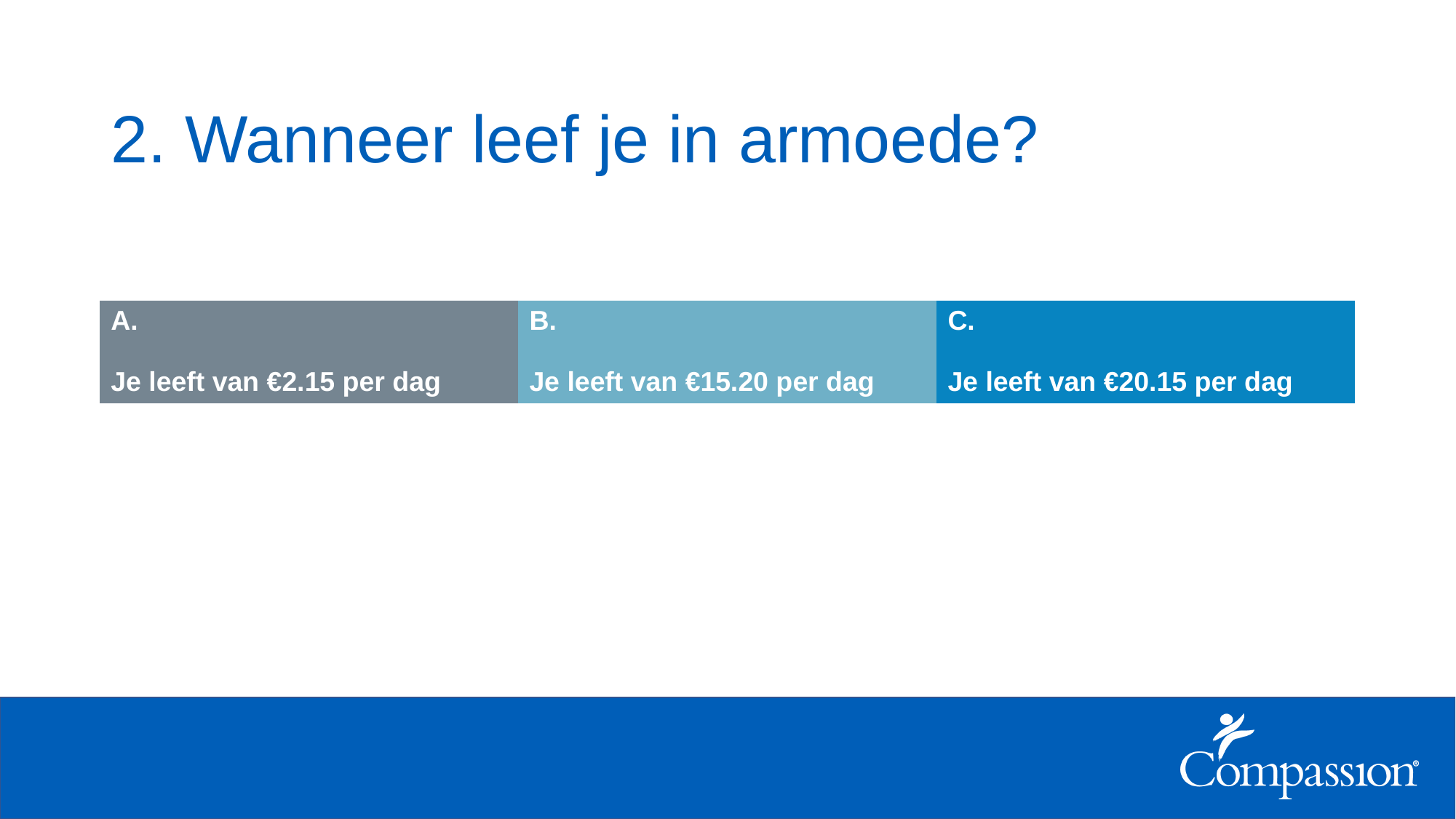

# 2. Wanneer leef je in armoede?
| A. Je leeft van €2.15 per dag | B. Je leeft van €15.20 per dag | C. Je leeft van €20.15 per dag |
| --- | --- | --- |